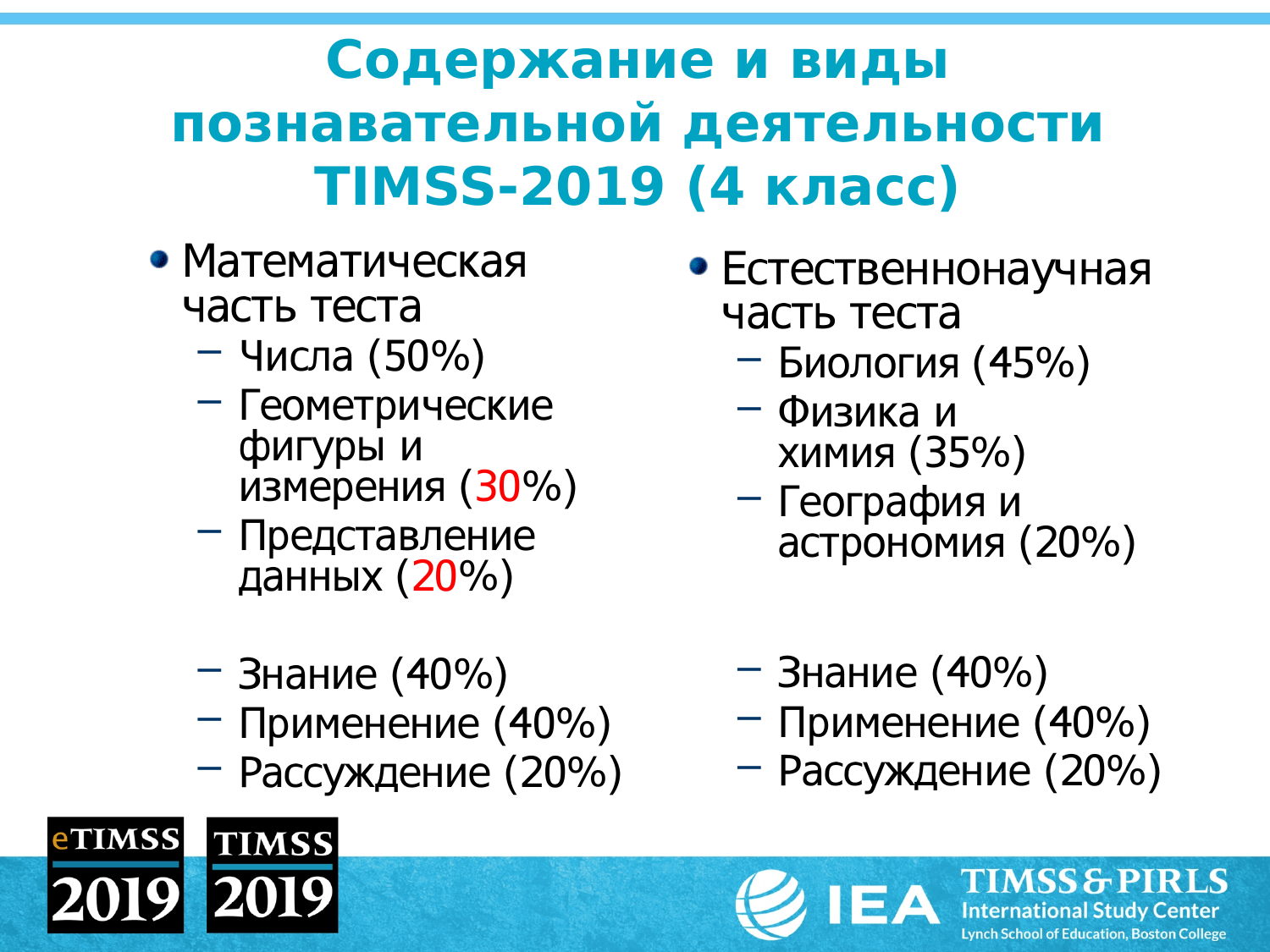

Содержание и виды познавательной деятельности TIMSS-2019 (4 класс)
Математическая часть теста
Числа (50%)
Геометрические фигуры и
измерения (30%)
Представление данных (20%)

Знание (40%)
Применение (40%)
Рассуждение (20%)
Естественнонаучная часть теста
Биология (45%)
Физика и
химия (35%)
География и астрономия (20%)

Знание (40%)
Применение (40%)
Рассуждение (20%)